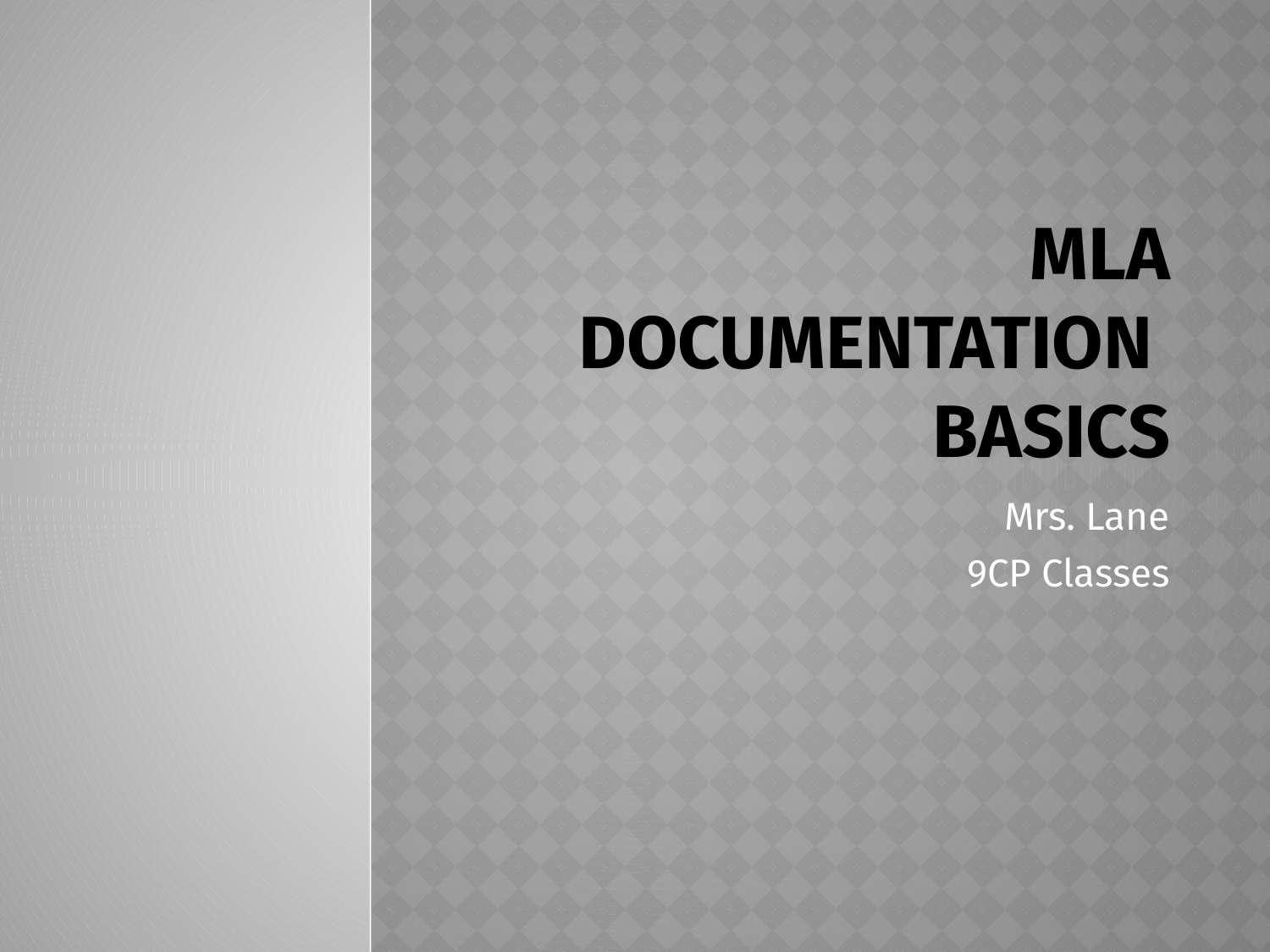

# MLA Documentation Basics
Mrs. Lane
9CP Classes